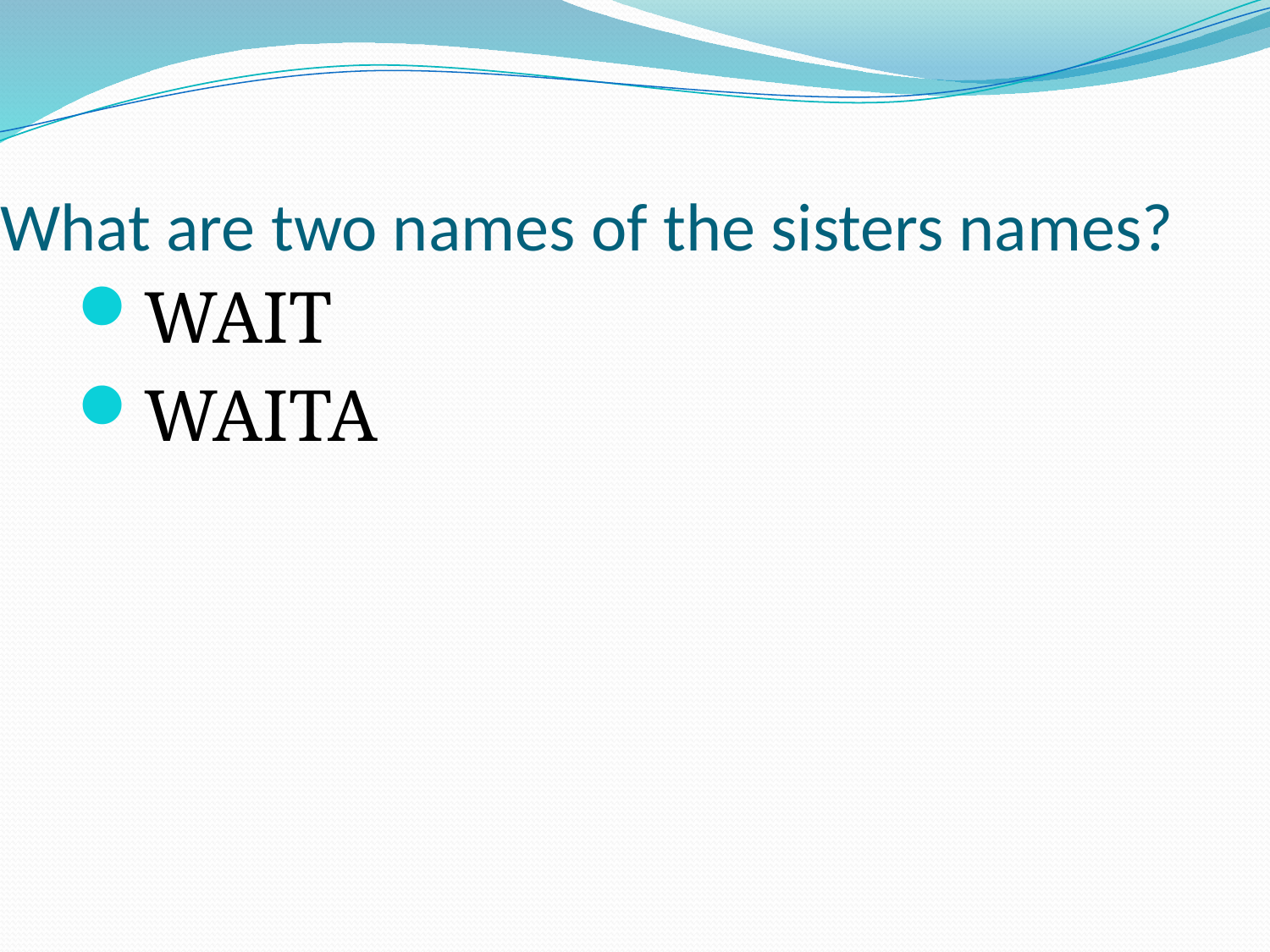

# What are two names of the sisters names?
WAIT
WAITA